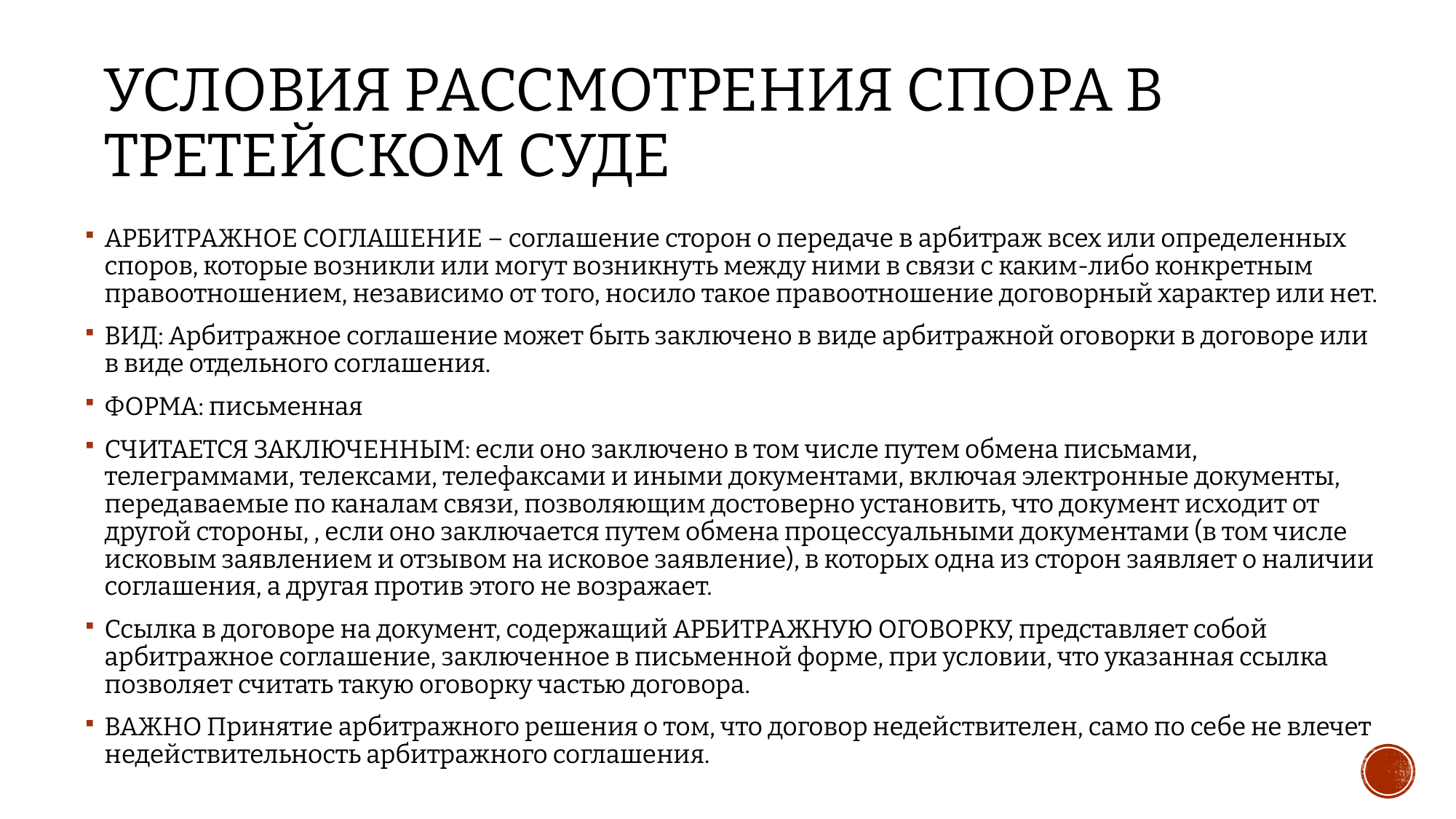

# Условия рассмотрения спора в третейском суде
АРБИТРАЖНОЕ СОГЛАШЕНИЕ – соглашение сторон о передаче в арбитраж всех или определенных споров, которые возникли или могут возникнуть между ними в связи с каким-либо конкретным правоотношением, независимо от того, носило такое правоотношение договорный характер или нет.
ВИД: Арбитражное соглашение может быть заключено в виде арбитражной оговорки в договоре или в виде отдельного соглашения.
ФОРМА: письменная
СЧИТАЕТСЯ ЗАКЛЮЧЕННЫМ: если оно заключено в том числе путем обмена письмами, телеграммами, телексами, телефаксами и иными документами, включая электронные документы, передаваемые по каналам связи, позволяющим достоверно установить, что документ исходит от другой стороны, , если оно заключается путем обмена процессуальными документами (в том числе исковым заявлением и отзывом на исковое заявление), в которых одна из сторон заявляет о наличии соглашения, а другая против этого не возражает.
Ссылка в договоре на документ, содержащий АРБИТРАЖНУЮ ОГОВОРКУ, представляет собой арбитражное соглашение, заключенное в письменной форме, при условии, что указанная ссылка позволяет считать такую оговорку частью договора.
ВАЖНО Принятие арбитражного решения о том, что договор недействителен, само по себе не влечет недействительность арбитражного соглашения.